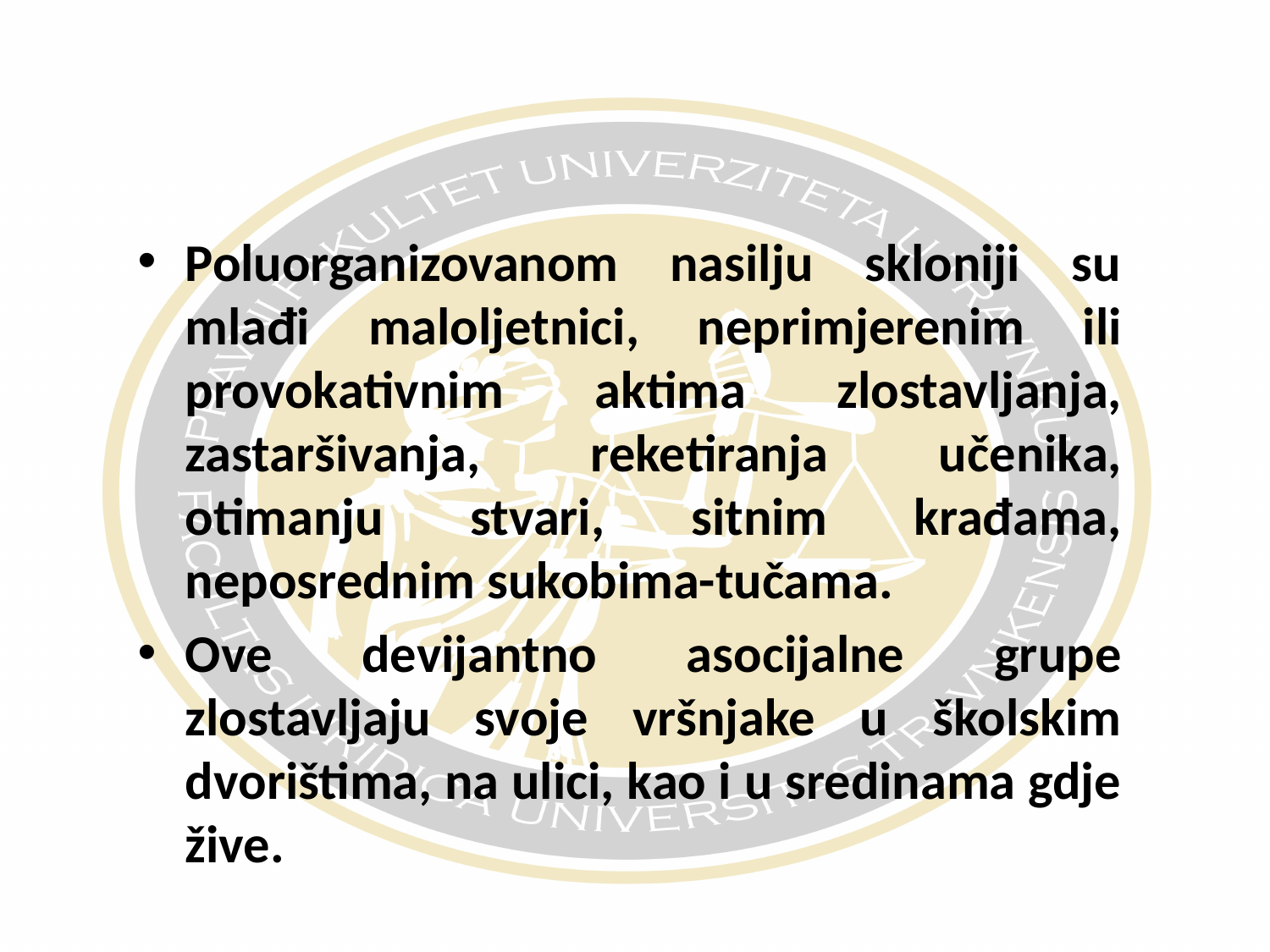

#
Poluorganizovanom nasilju skloniji su mlađi maloljetnici, neprimjerenim ili provokativnim aktima zlostavljanja, zastaršivanja, reketiranja učenika, otimanju stvari, sitnim krađama, neposrednim sukobima-tučama.
Ove devijantno asocijalne grupe zlostavljaju svoje vršnjake u školskim dvorištima, na ulici, kao i u sredinama gdje žive.